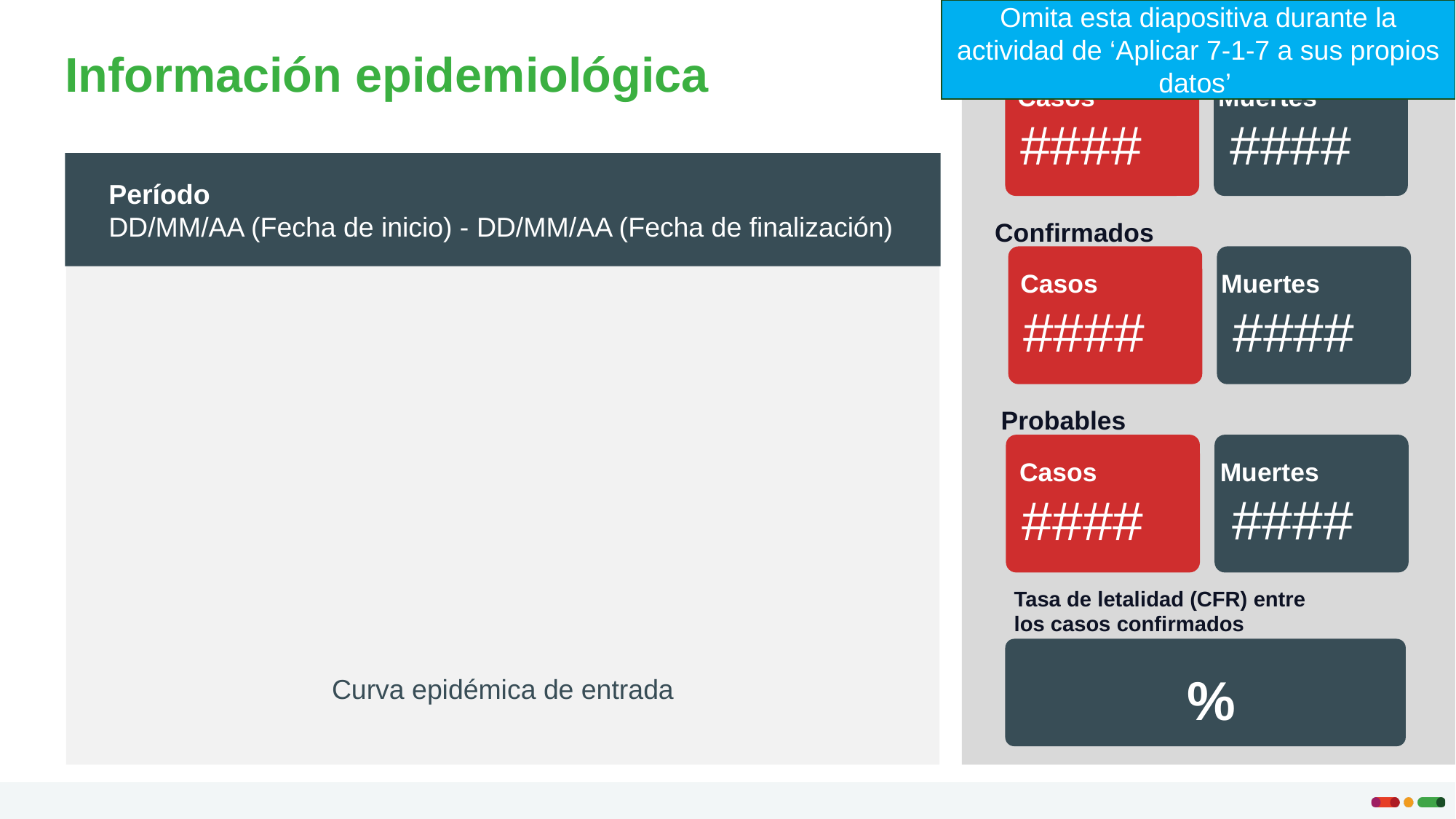

Omita esta diapositiva durante la actividad de ‘Aplicar 7-1-7 a sus propios datos’

Presuntos
# Información epidemiológica

Casos
Muertes
####
####
Período
DD/MM/AA (Fecha de inicio) - DD/MM/AA (Fecha de finalización)
Curva epidémica de entrada
Confirmados

Casos
Muertes
####
####
Probables

Casos
Muertes
####
####
Tasa de letalidad (CFR) entre
los casos confirmados

%